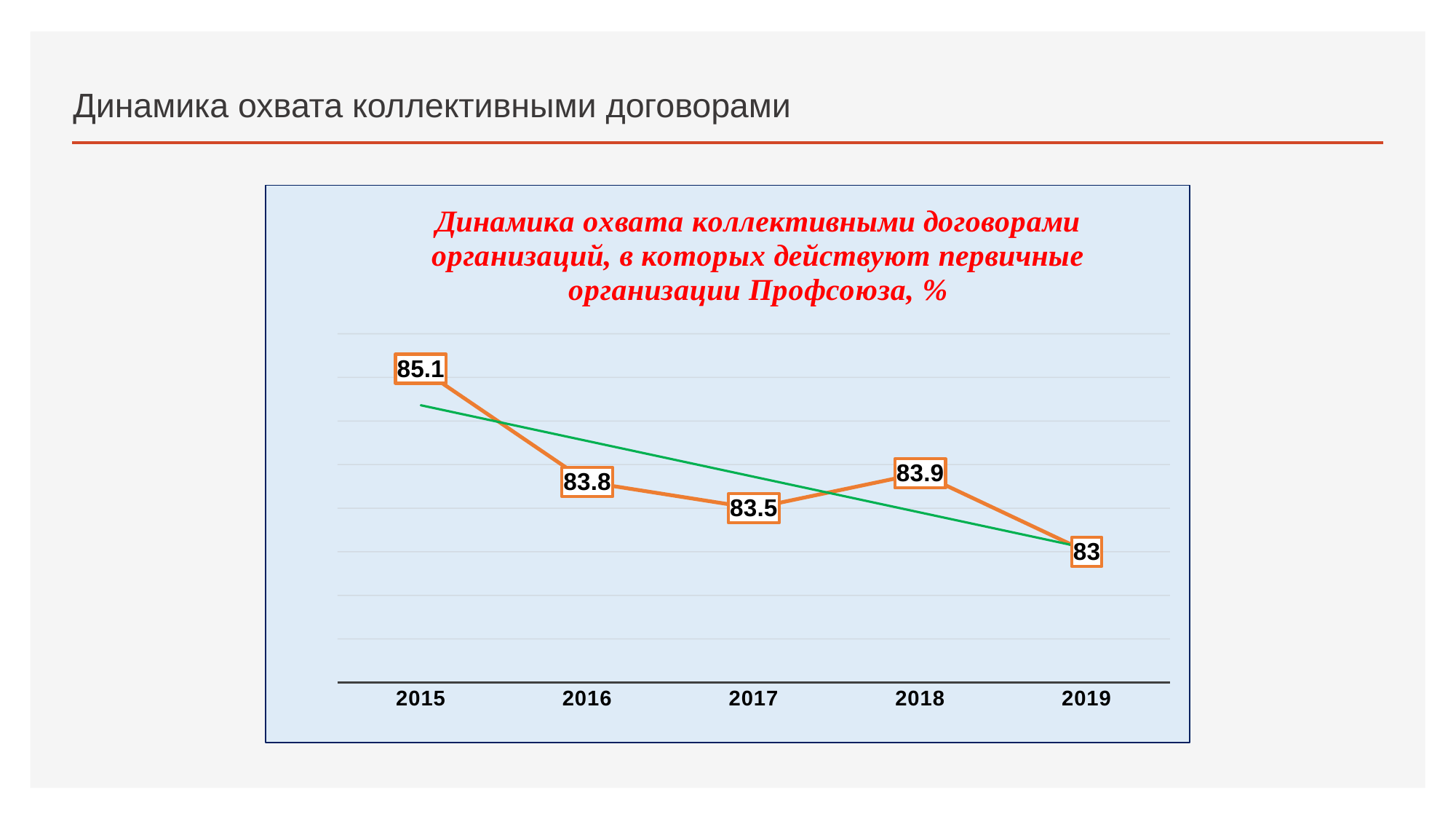

# Динамика охвата коллективными договорами

### Chart: Динамика охвата коллективными договорами организаций, в которых действуют первичные организации Профсоюза, %

| Category |  |
|---|---|
| 2015 | 85.1 |
| 2016 | 83.8 |
| 2017 | 83.5 |
| 2018 | 83.9 |
| 2019 | 83.0 |